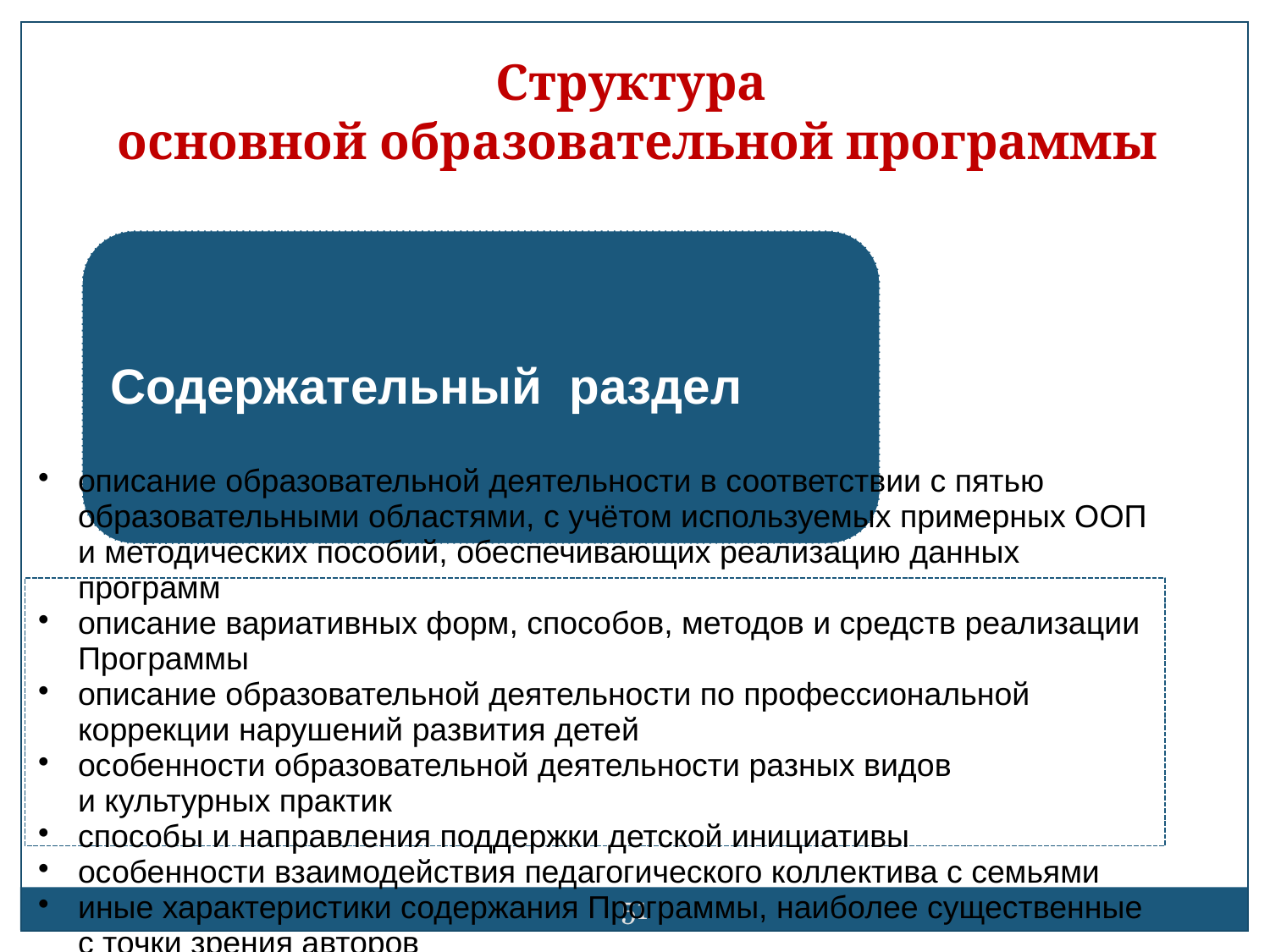

Структура
основной образовательной программы
Содержательный  раздел
описание образовательной деятельности в соответствии с пятью образовательными областями, с учётом используемых примерных ООП и методических пособий, обеспечивающих реализацию данных программ
описание вариативных форм, способов, методов и средств реализации Программы
описание образовательной деятельности по профессиональной коррекции нарушений развития детей
особенности образовательной деятельности разных видов
и культурных практик
способы и направления поддержки детской инициативы
особенности взаимодействия педагогического коллектива с семьями
51